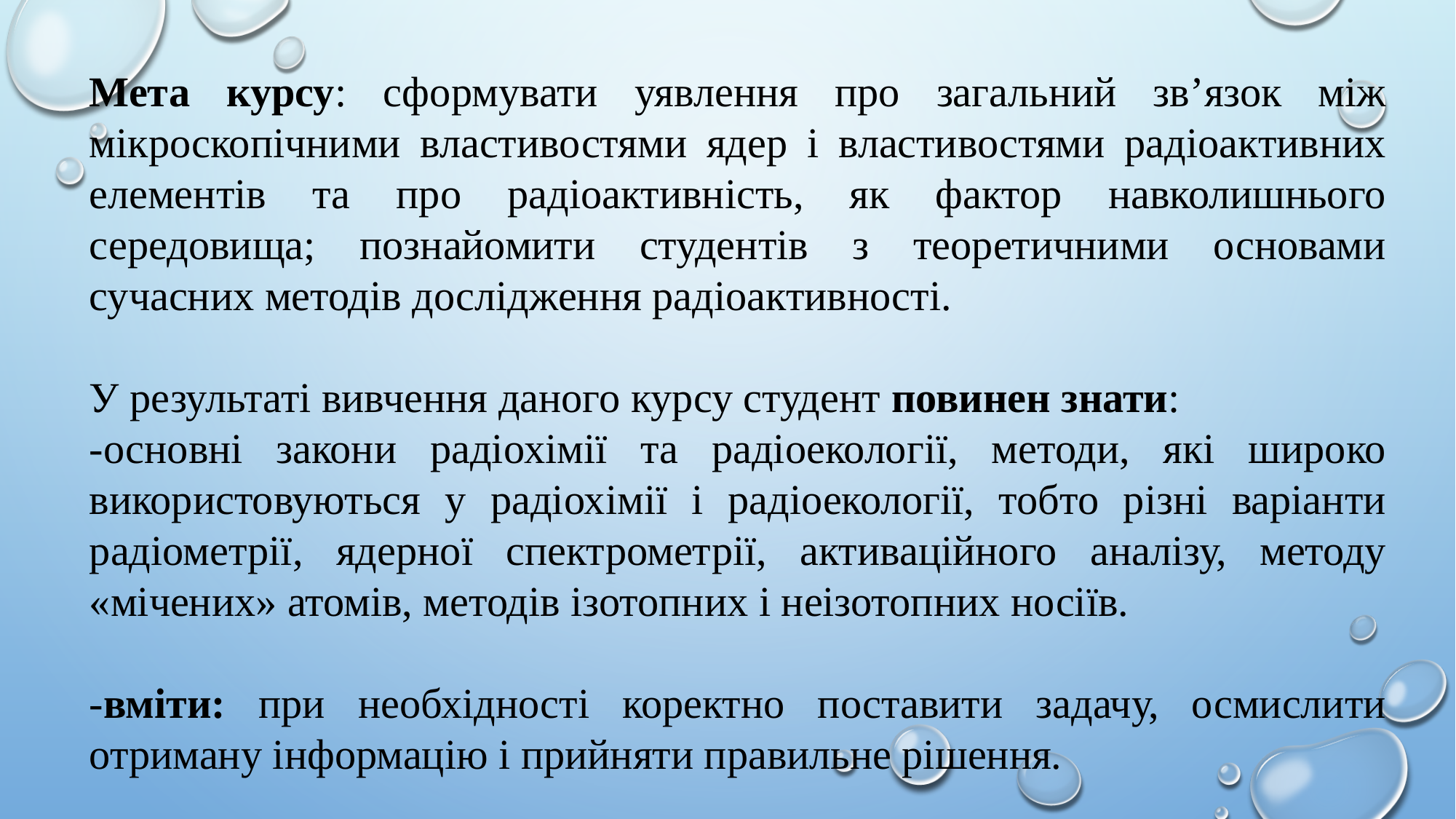

Мета курсу: сформувати уявлення про загальний зв’язок між мікроскопічними властивостями ядер і властивостями радіоактивних елементів та про радіоактивність, як фактор навколишнього середовища; познайомити студентів з теоретичними основами сучасних методів дослідження радіоактивності.

У результаті вивчення даного курсу студент повинен знати:
-основні закони радіохімії та радіоекології, методи, які широко використовуються у радіохімії і радіоекології, тобто різні варіанти радіометрії, ядерної спектрометрії, активаційного аналізу, методу «мічених» атомів, методів ізотопних і неізотопних носіїв.

-вміти: при необхідності коректно поставити задачу, осмислити отриману інформацію і прийняти правильне рішення.